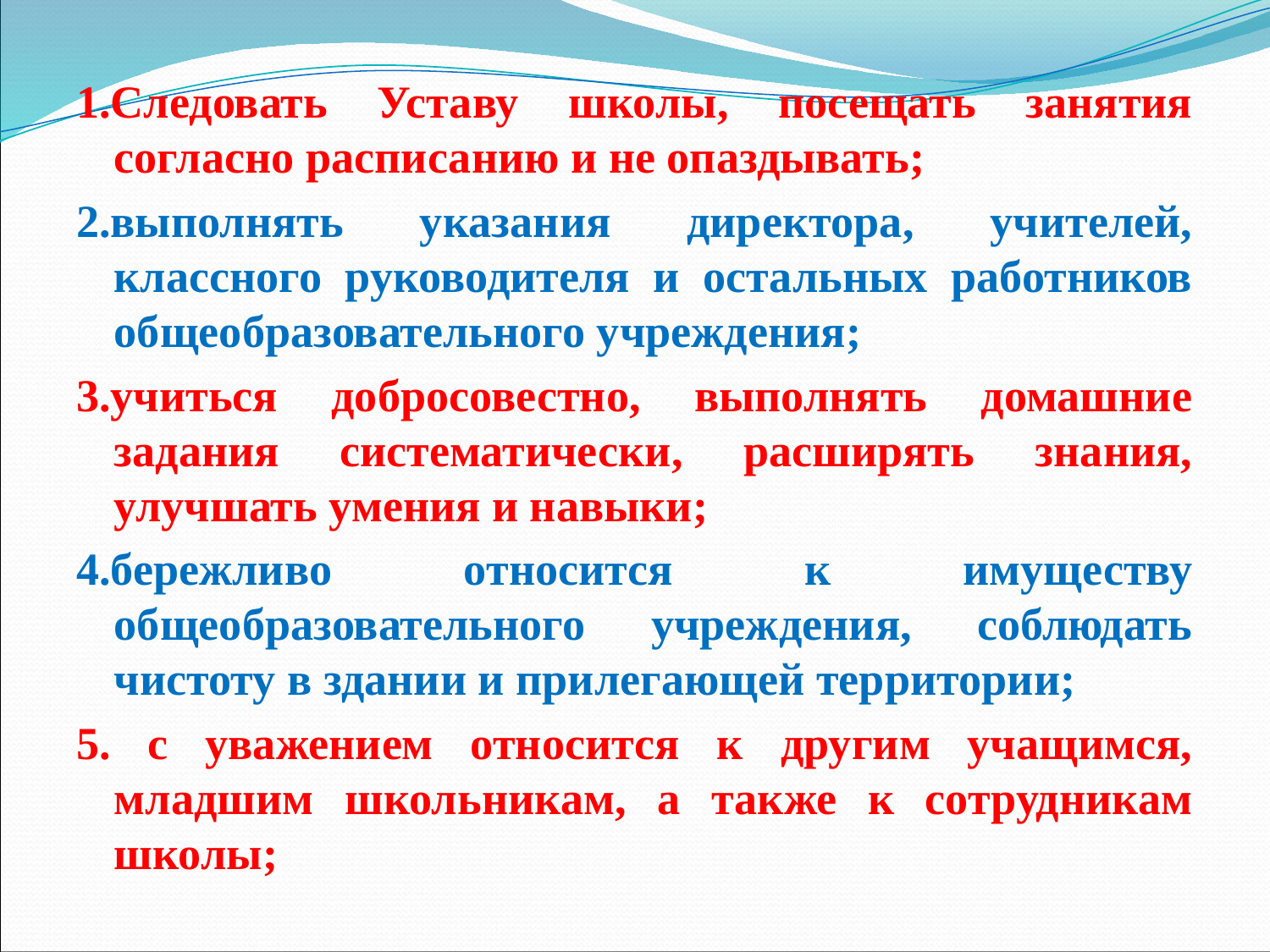

1.Следовать Уставу школы, посещать занятия согласно расписанию и не опаздывать;
2.выполнять указания директора, учителей, классного руководителя и остальных работников общеобразовательного учреждения;
3.учиться добросовестно, выполнять домашние задания систематически, расширять знания, улучшать умения и навыки;
4.бережливо относится к имуществу общеобразовательного учреждения, соблюдать чистоту в здании и прилегающей территории;
5. с уважением относится к другим учащимся, младшим школьникам, а также к сотрудникам школы;

#